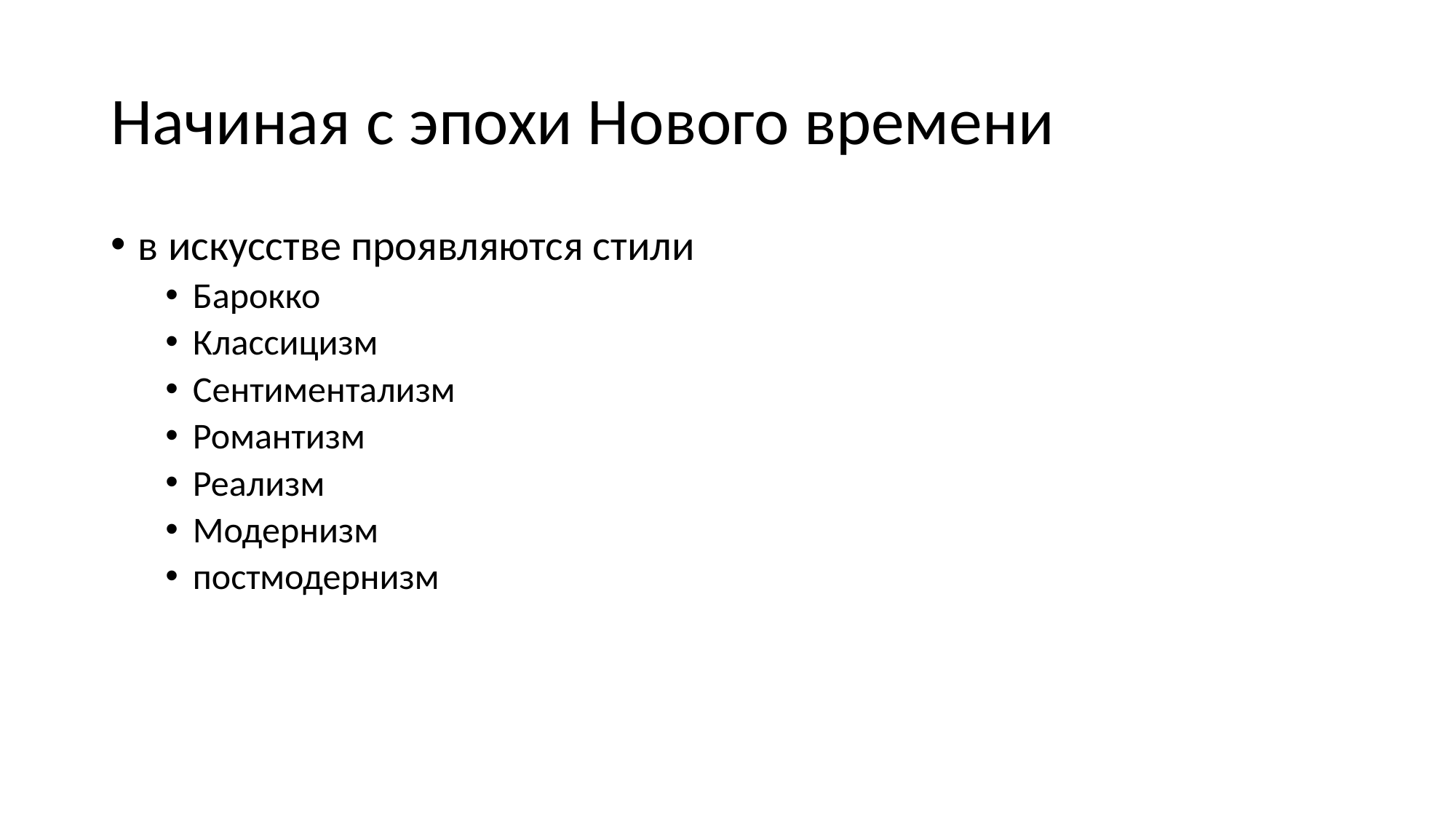

# Начиная с эпохи Нового времени
в искусстве проявляются стили
Барокко
Классицизм
Сентиментализм
Романтизм
Реализм
Модернизм
постмодернизм